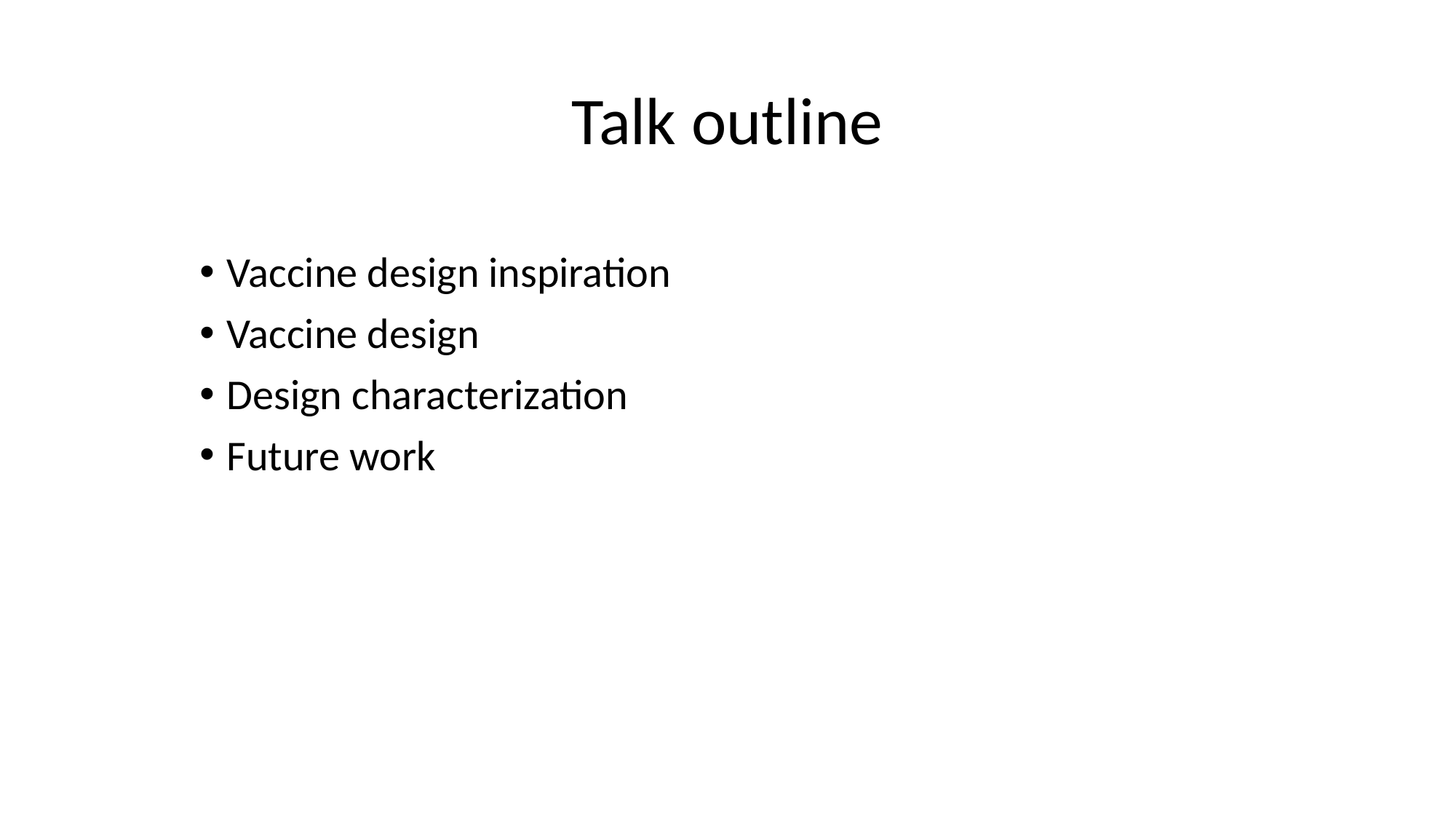

# Talk outline
Vaccine design inspiration
Vaccine design
Design characterization
Future work